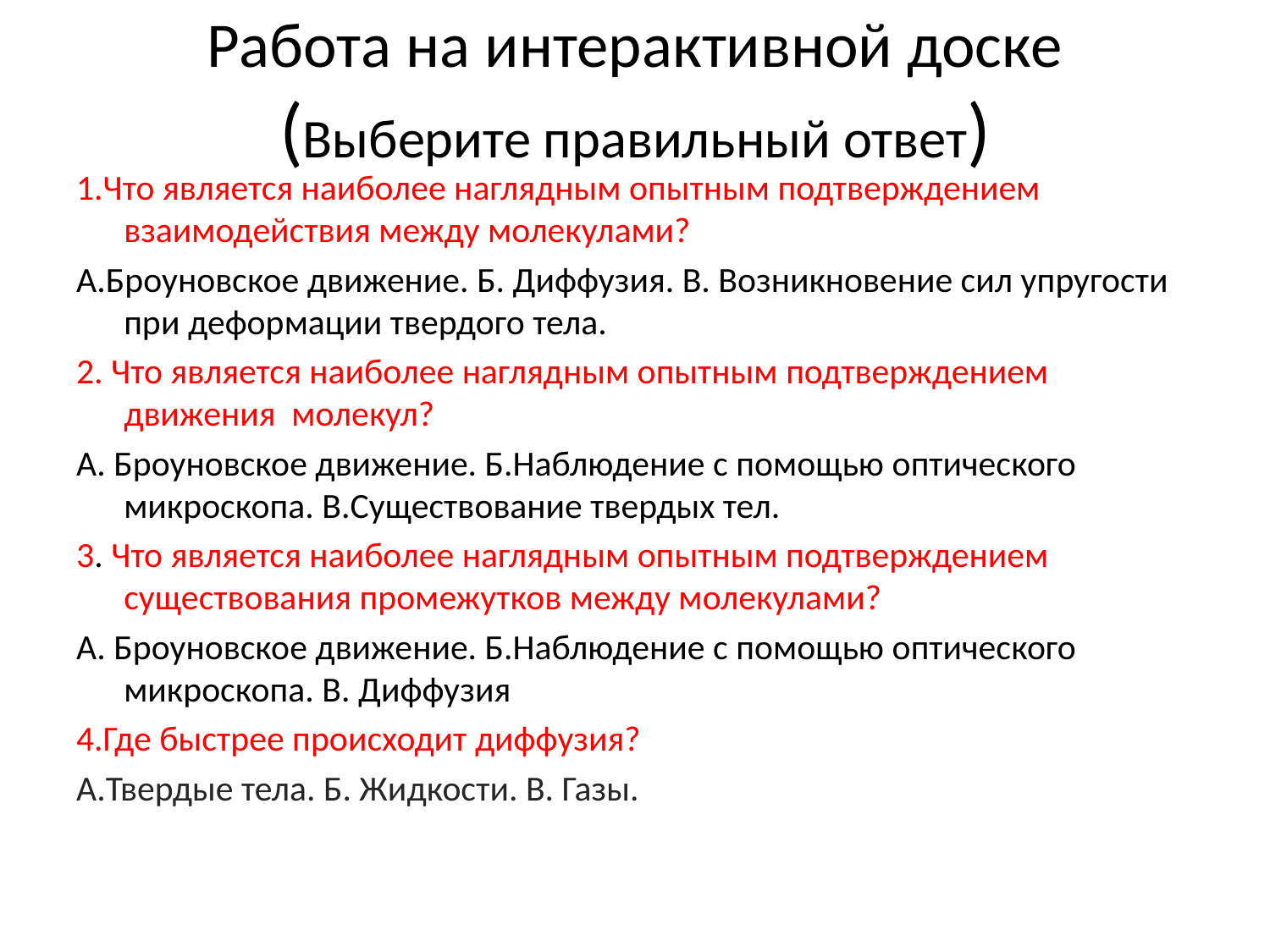

# Работа на интерактивной доске (Выберите правильный ответ)
1.Что является наиболее наглядным опытным подтверждением взаимодействия между молекулами?
А.Броуновское движение. Б. Диффузия. В. Возникновение сил упругости при деформации твердого тела.
2. Что является наиболее наглядным опытным подтверждением  движения  молекул?
А. Броуновское движение. Б.Наблюдение с помощью оптического микроскопа. В.Существование твердых тел.
3. Что является наиболее наглядным опытным подтверждением  существования промежутков между молекулами?
А. Броуновское движение. Б.Наблюдение с помощью оптического микроскопа. В. Диффузия
4.Где быстрее происходит диффузия?
А.Твердые тела. Б. Жидкости. В. Газы.